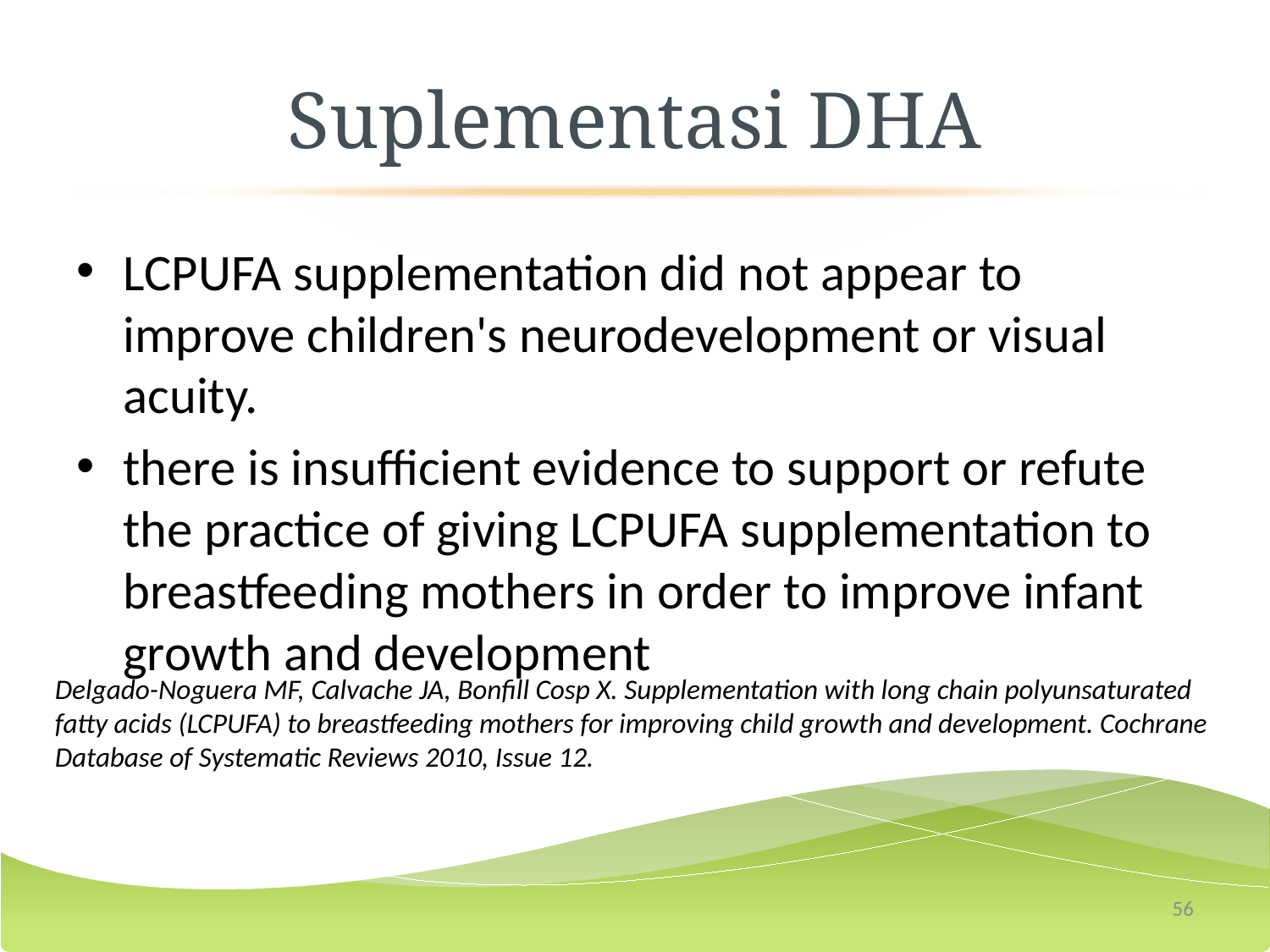

# Suplementasi DHA
LCPUFA supplementation did not appear to improve children's neurodevelopment or visual acuity.
there is insufficient evidence to support or refute the practice of giving LCPUFA supplementation to breastfeeding mothers in order to improve infant growth and development
Delgado-Noguera MF, Calvache JA, Bonfill Cosp X. Supplementation with long chain polyunsaturated fatty acids (LCPUFA) to breastfeeding mothers for improving child growth and development. Cochrane Database of Systematic Reviews 2010, Issue 12.
56